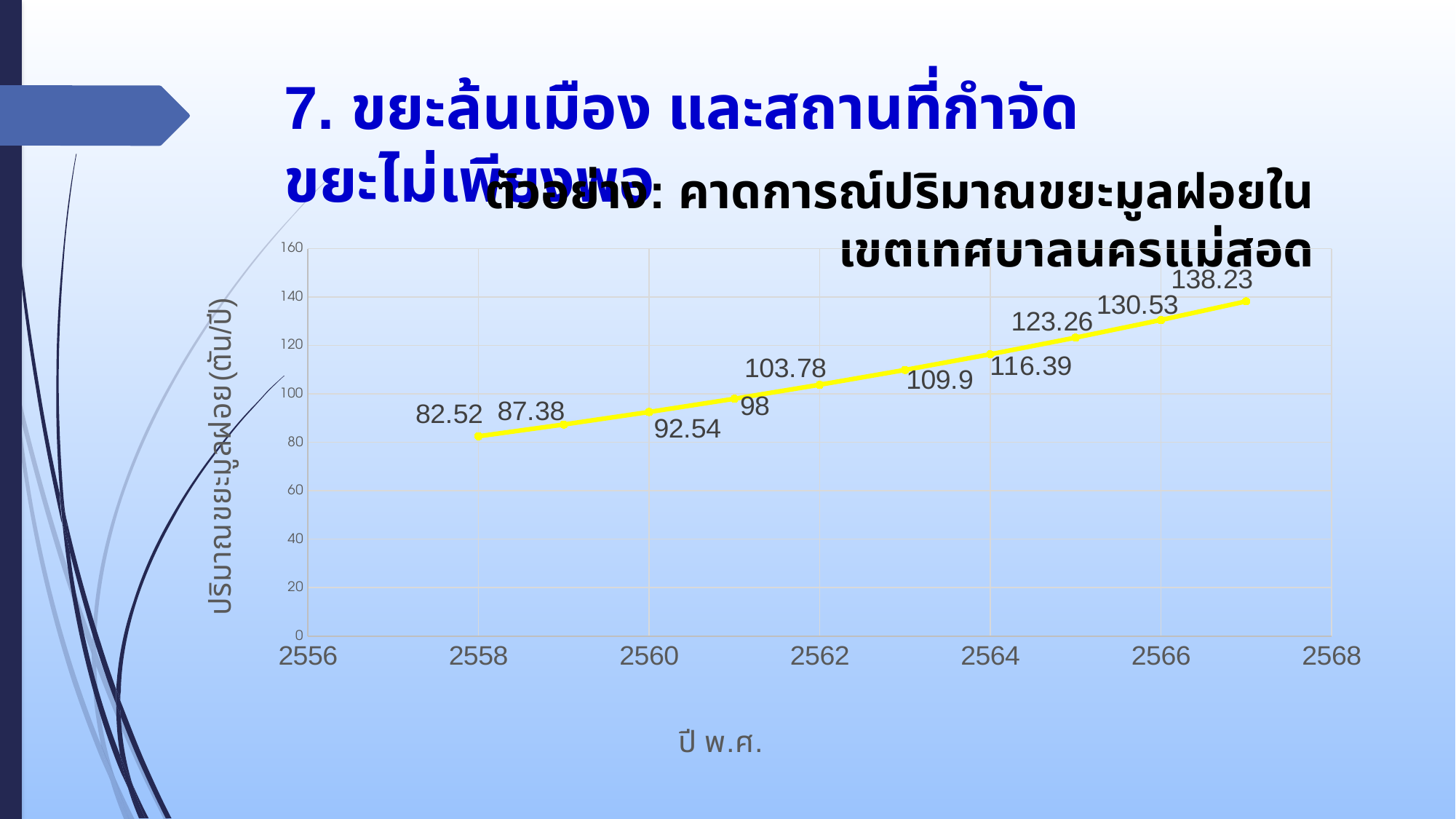

7. ขยะล้นเมือง และสถานที่กำจัดขยะไม่เพียงพอ
ตัวอย่าง: คาดการณ์ปริมาณขยะมูลฝอยในเขตเทศบาลนครแม่สอด

### Chart

| Category | ปริมาณขยะมูลฝอย (ตัน/ปี) |
|---|---|